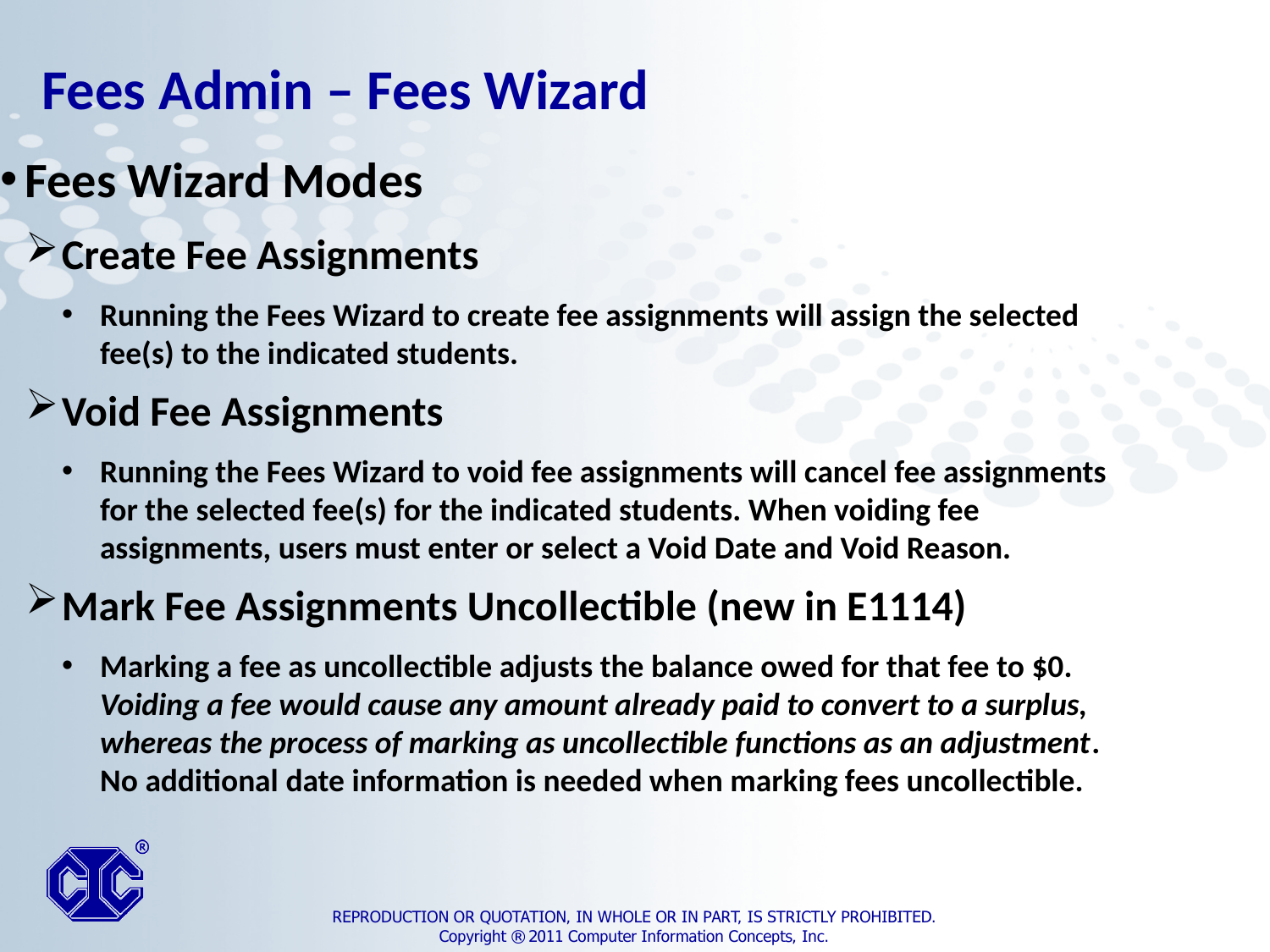

# Fees Admin – Fees Wizard
Fees Wizard Modes
Create Fee Assignments
Running the Fees Wizard to create fee assignments will assign the selected fee(s) to the indicated students.
Void Fee Assignments
Running the Fees Wizard to void fee assignments will cancel fee assignments for the selected fee(s) for the indicated students. When voiding fee assignments, users must enter or select a Void Date and Void Reason.
Mark Fee Assignments Uncollectible (new in E1114)
Marking a fee as uncollectible adjusts the balance owed for that fee to $0. Voiding a fee would cause any amount already paid to convert to a surplus, whereas the process of marking as uncollectible functions as an adjustment. No additional date information is needed when marking fees uncollectible.